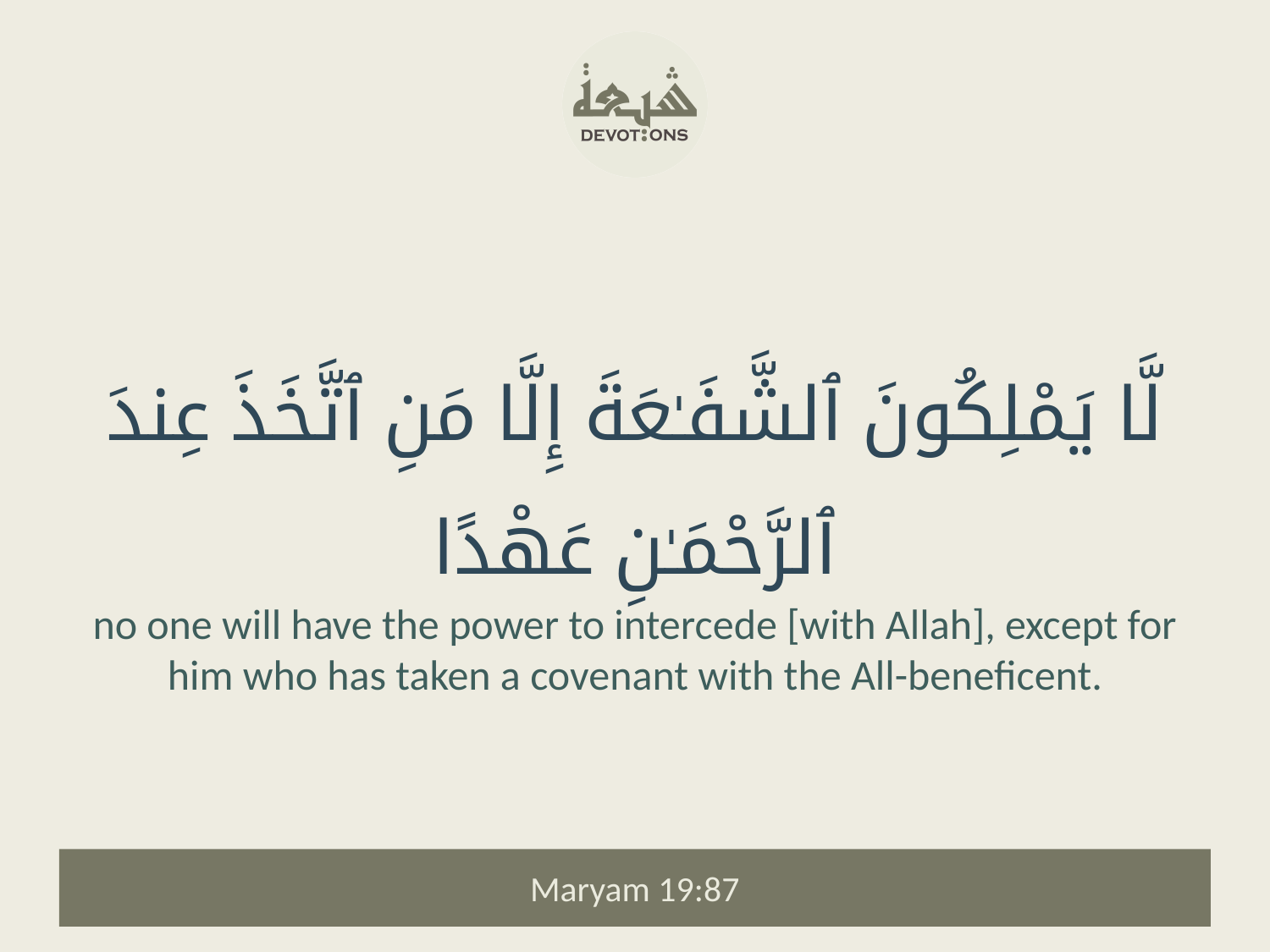

لَّا يَمْلِكُونَ ٱلشَّفَـٰعَةَ إِلَّا مَنِ ٱتَّخَذَ عِندَ ٱلرَّحْمَـٰنِ عَهْدًا
no one will have the power to intercede [with Allah], except for him who has taken a covenant with the All-beneficent.
Maryam 19:87